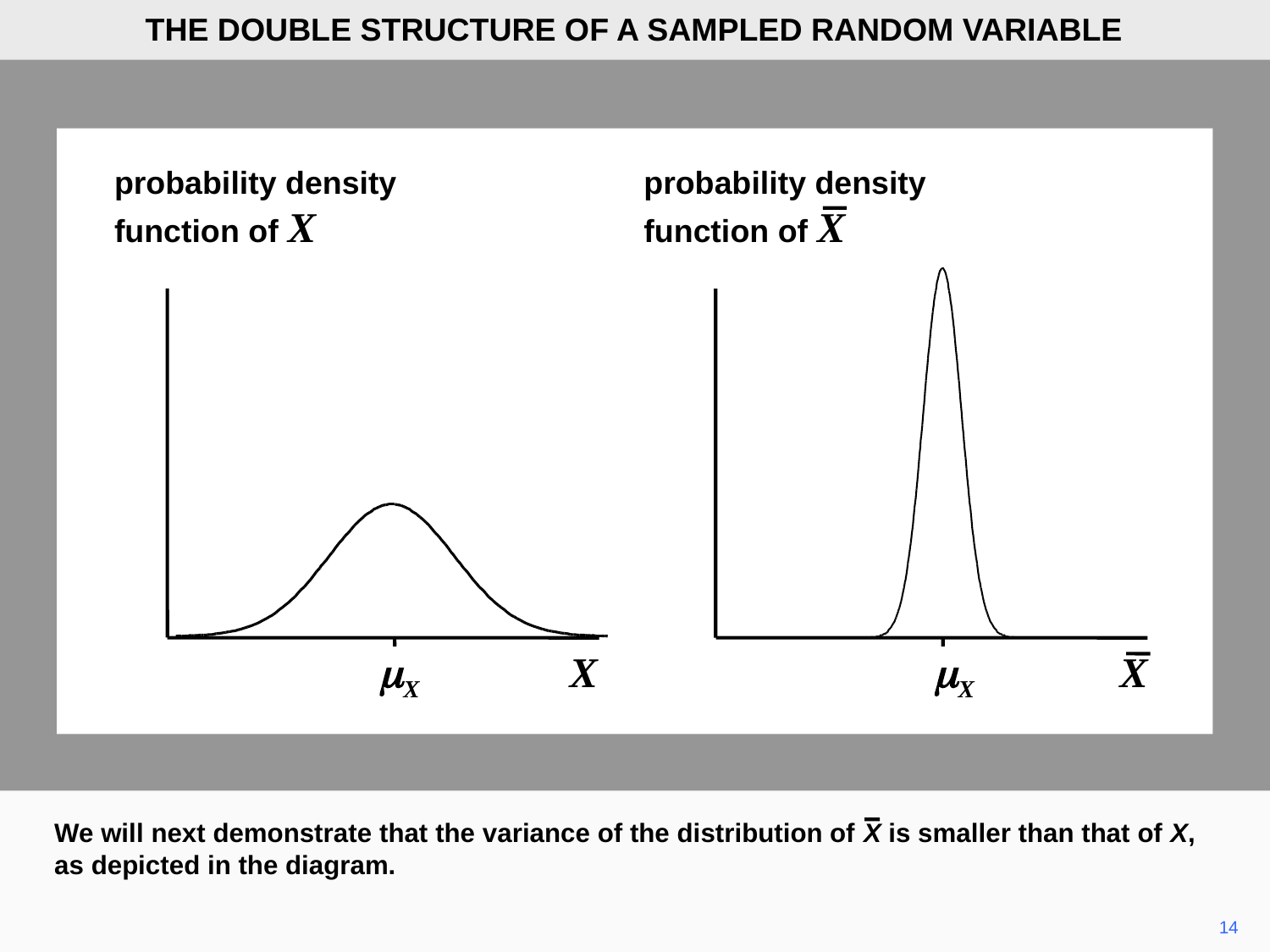

THE DOUBLE STRUCTURE OF A SAMPLED RANDOM VARIABLE

probability density
function of X
probability density
function of X

μX
X
μX
X

We will next demonstrate that the variance of the distribution of X is smaller than that of X, as depicted in the diagram.

14